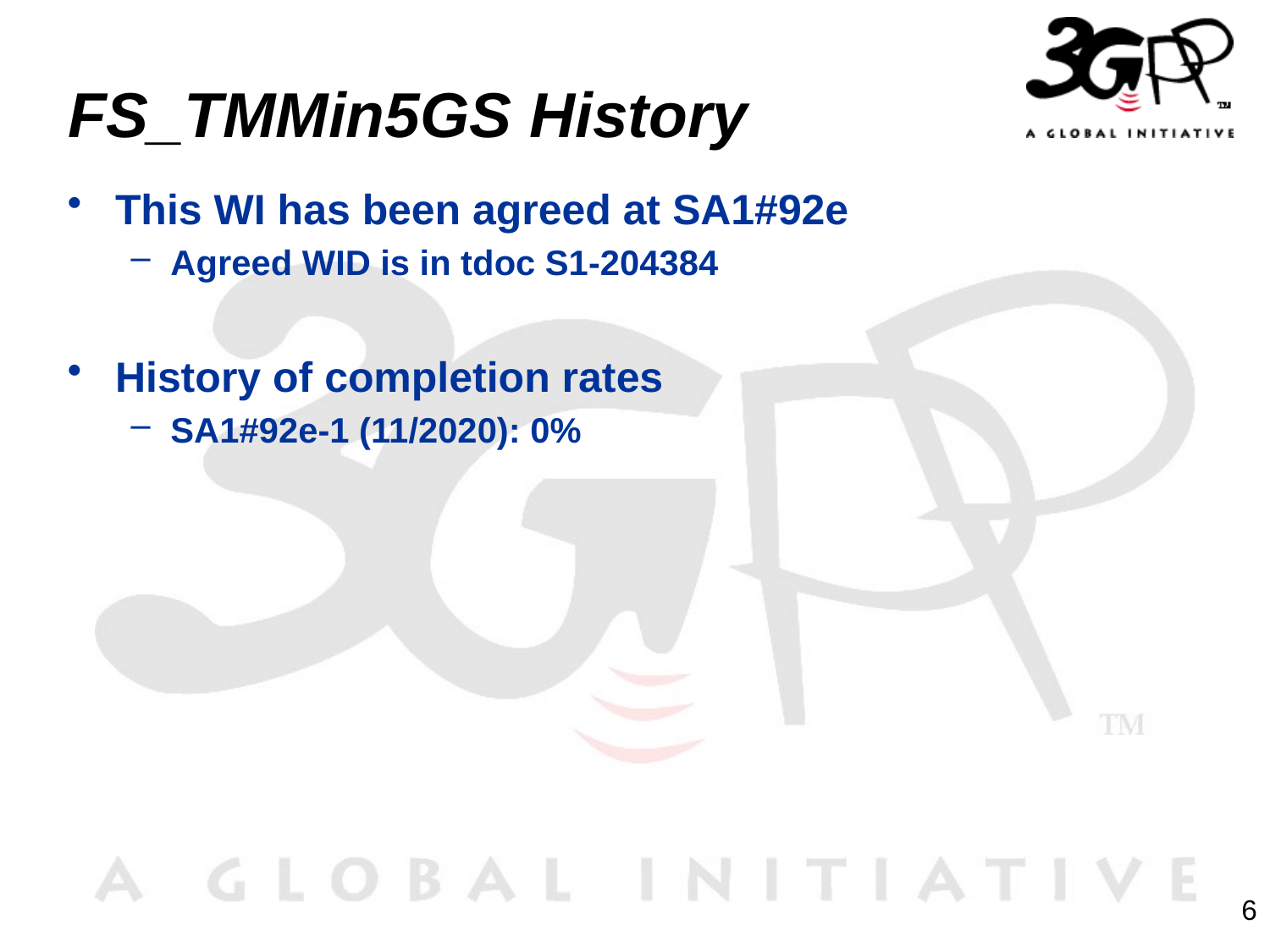

# FS_TMMin5GS History
This WI has been agreed at SA1#92e
Agreed WID is in tdoc S1-204384

History of completion rates
SA1#92e-1 (11/2020): 0%
6